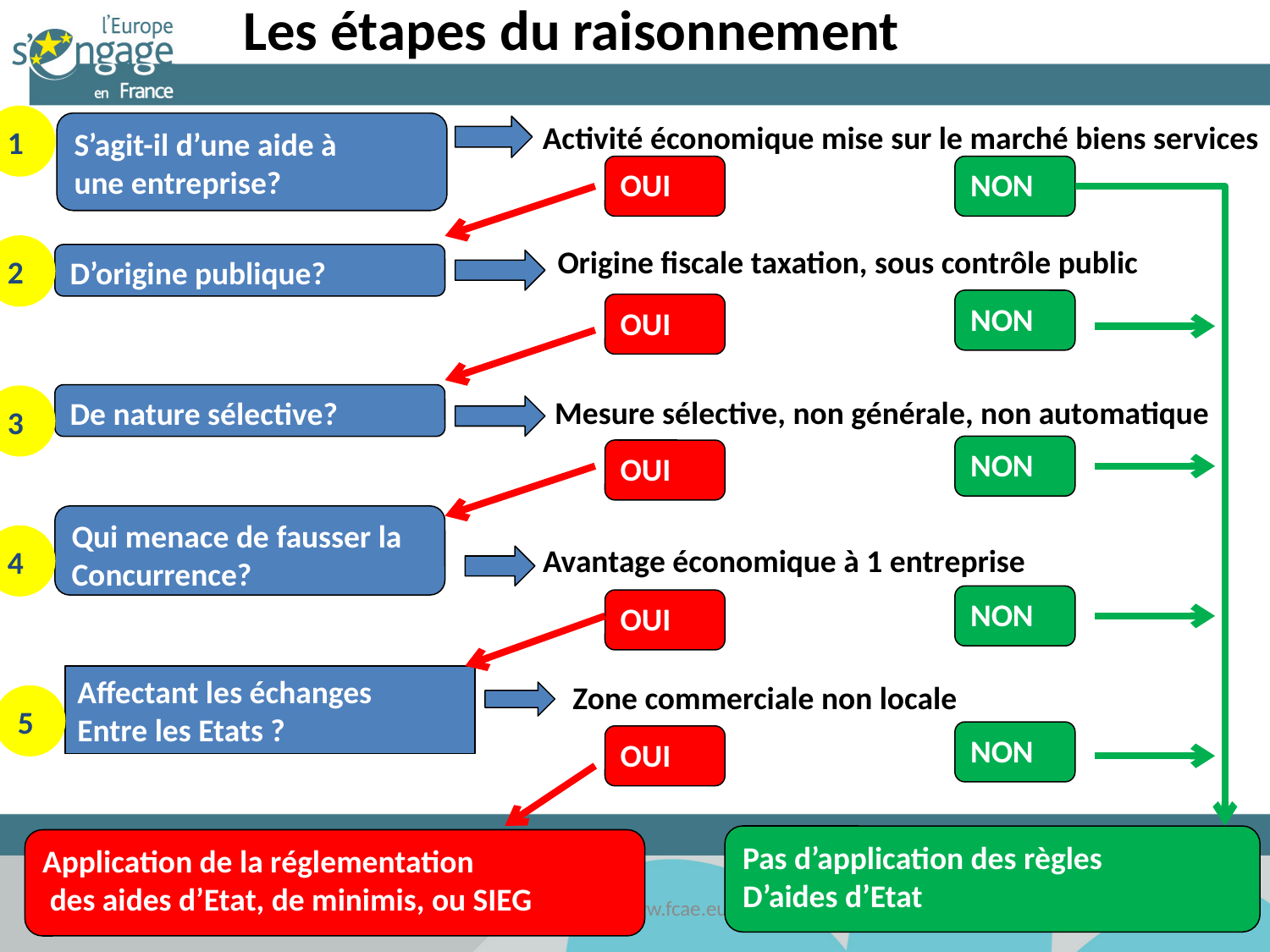

# Les étapes du raisonnement
1
Activité économique mise sur le marché biens services
S’agit-il d’une aide à
une entreprise?

OUI
NON
2
Origine fiscale taxation, sous contrôle public
D’origine publique?

NON
OUI
De nature sélective?
 Mesure sélective, non générale, non automatique
3

NON
OUI
Qui menace de fausser la
Concurrence?
4
Avantage économique à 1 entreprise

NON
OUI
Affectant les échanges
Entre les Etats ?
Zone commerciale non locale

5
NON
OUI
Pas d’application des règles
D’aides d’Etat
Application de la réglementation
 des aides d’Etat, de minimis, ou SIEG
JP BOVE www.fcae.eu
17